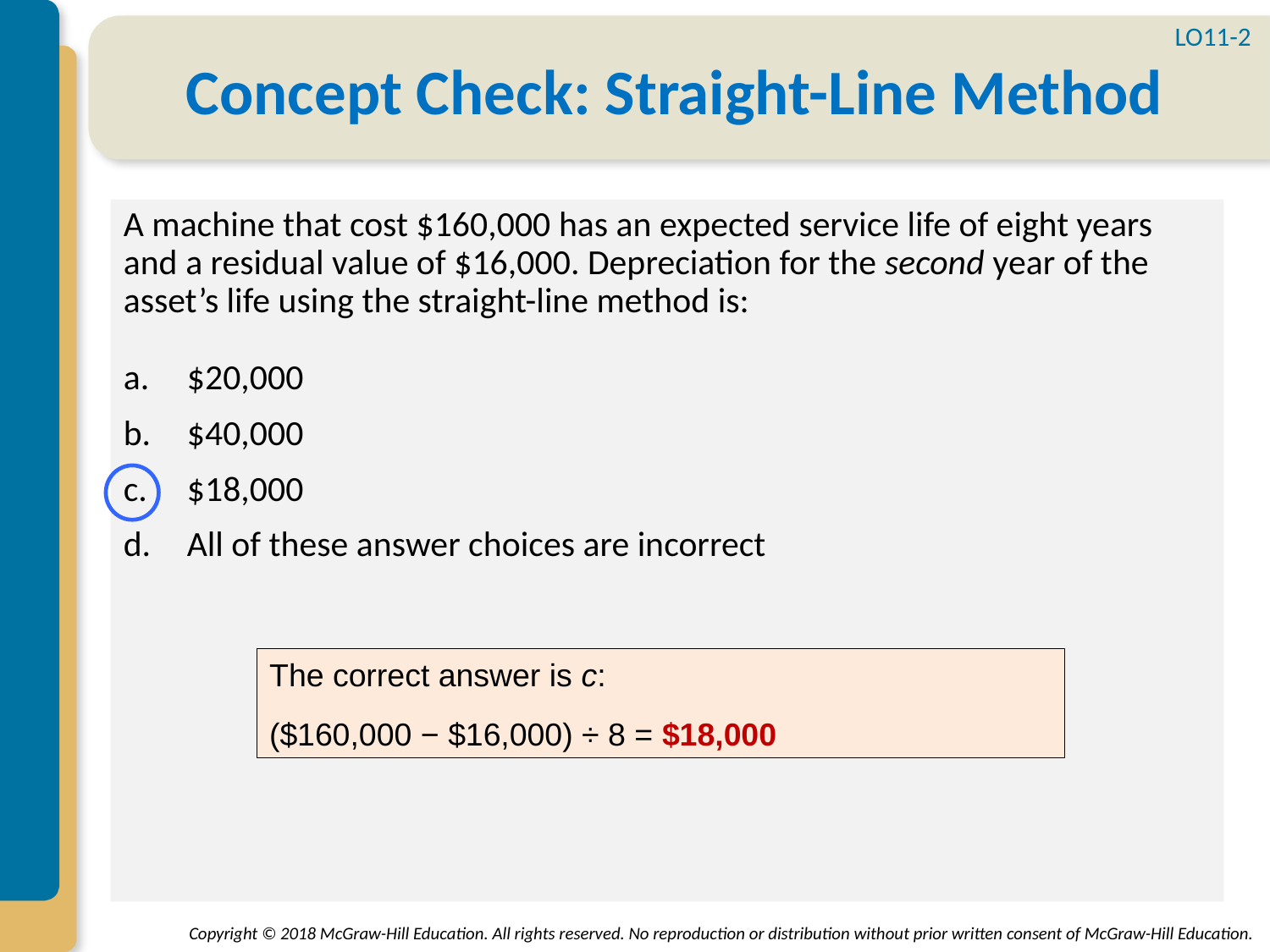

LO11-2
# Concept Check: Straight-Line Method
A machine that cost $160,000 has an expected service life of eight years and a residual value of $16,000. Depreciation for the second year of the asset’s life using the straight-line method is:
$20,000
$40,000
$18,000
All of these answer choices are incorrect

The correct answer is c:
($160,000 − $16,000) ÷ 8 = $18,000